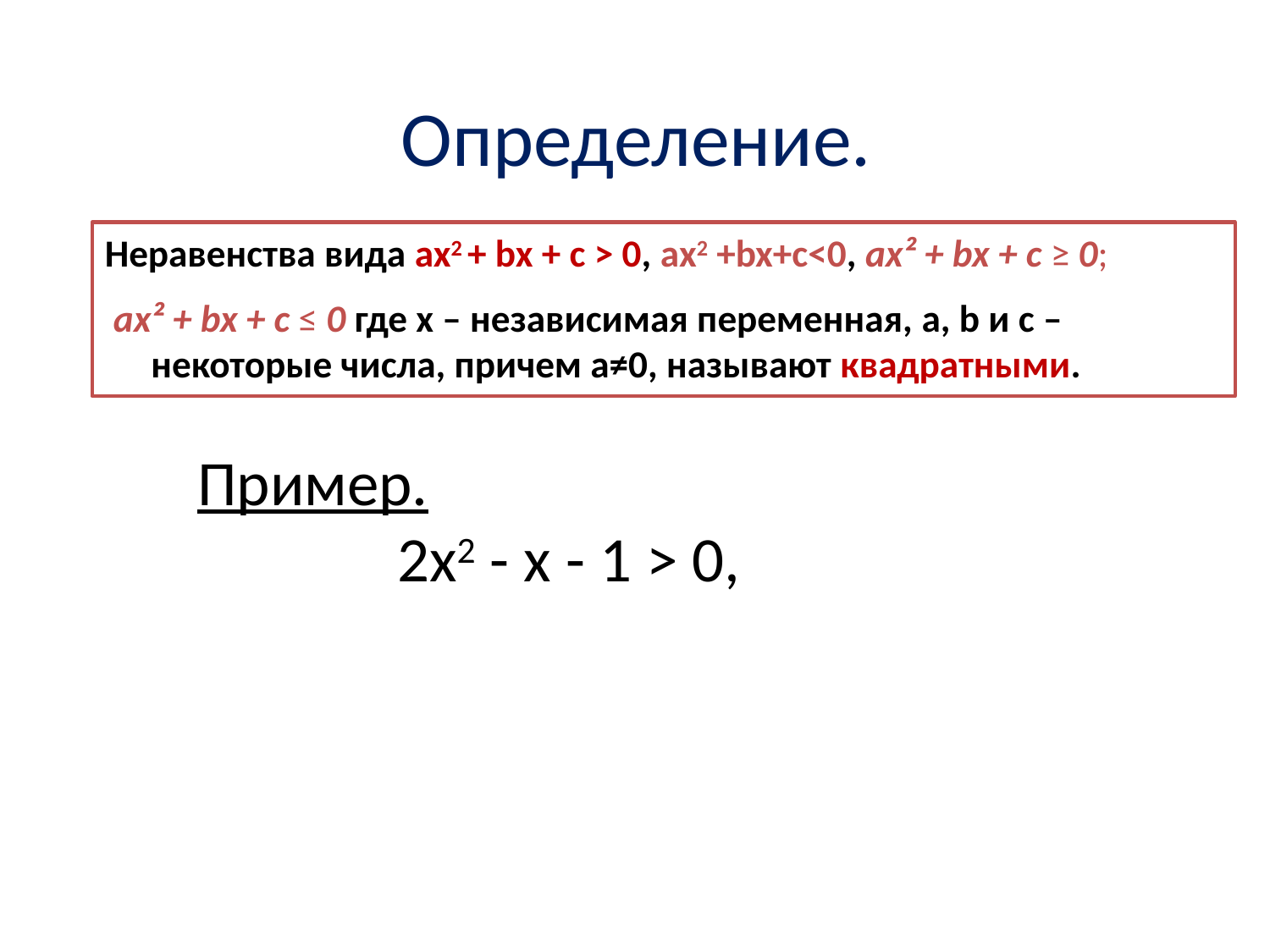

# Определение.
Неравенства вида ах2 + bх + с > 0, ах2 +bx+c<0, ax² + bx + c ≥ 0;
 ax² + bx + c ≤ 0 где х – независимая переменная, a, b и c – некоторые числа, причем а≠0, называют квадратными.

Пример.
2х2 - х - 1 > 0,